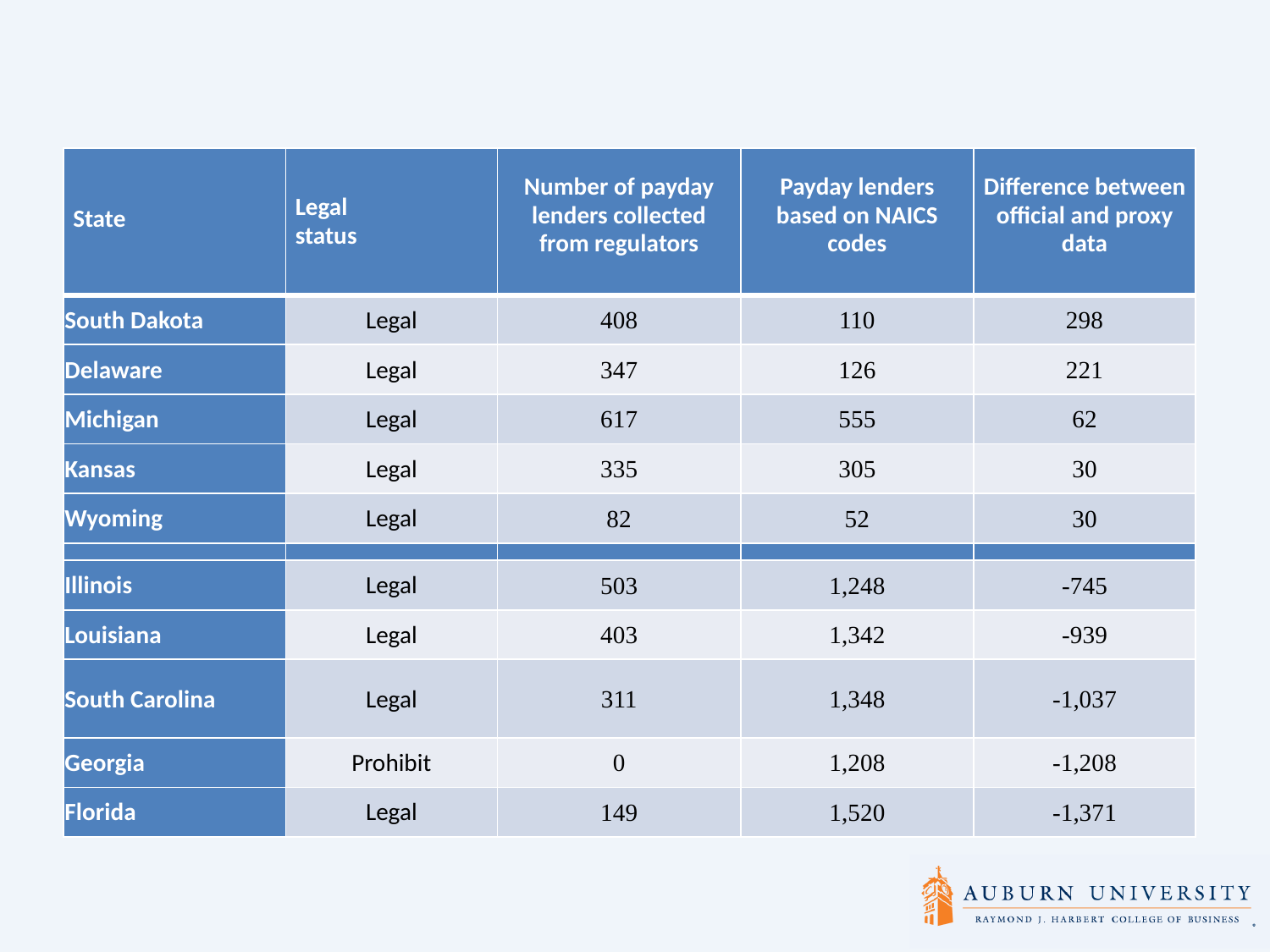

| State | Legal status | Number of payday lenders collected from regulators | Payday lenders based on NAICS codes | Difference between official and proxy data |
| --- | --- | --- | --- | --- |
| South Dakota | Legal | 408 | 110 | 298 |
| Delaware | Legal | 347 | 126 | 221 |
| Michigan | Legal | 617 | 555 | 62 |
| Kansas | Legal | 335 | 305 | 30 |
| Wyoming | Legal | 82 | 52 | 30 |
|  |  |  |  |  |
| Illinois | Legal | 503 | 1,248 | -745 |
| Louisiana | Legal | 403 | 1,342 | -939 |
| South Carolina | Legal | 311 | 1,348 | -1,037 |
| Georgia | Prohibit | 0 | 1,208 | -1,208 |
| Florida | Legal | 149 | 1,520 | -1,371 |